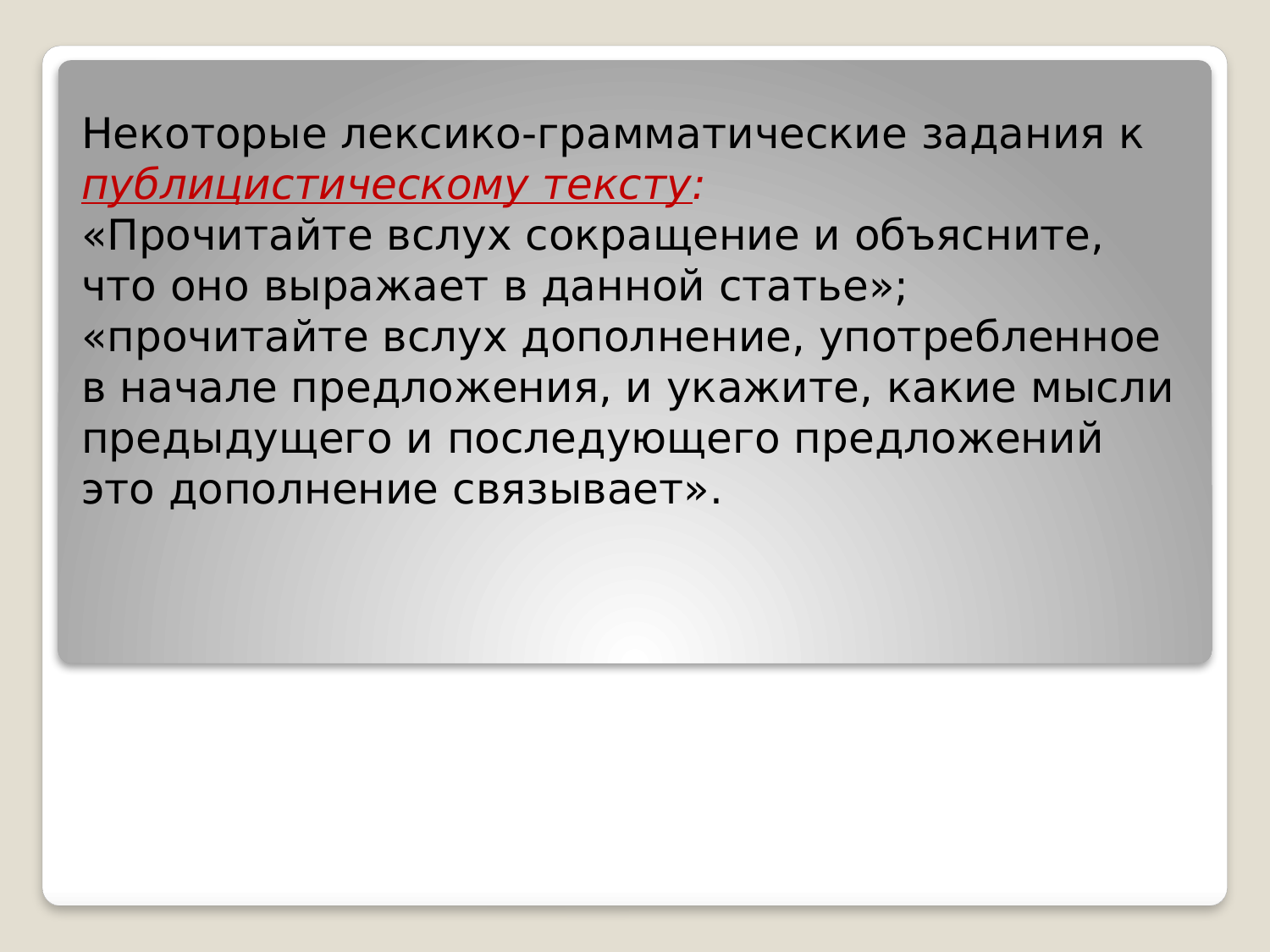

Некоторые лексико-грамматические задания к публицистическому тексту:
«Прочитайте вслух сокращение и объясните, что оно выражает в данной статье»;
«прочитайте вслух дополнение, употребленное в начале предложения, и укажите, какие мысли предыдущего и последующего предложений это дополнение связывает».